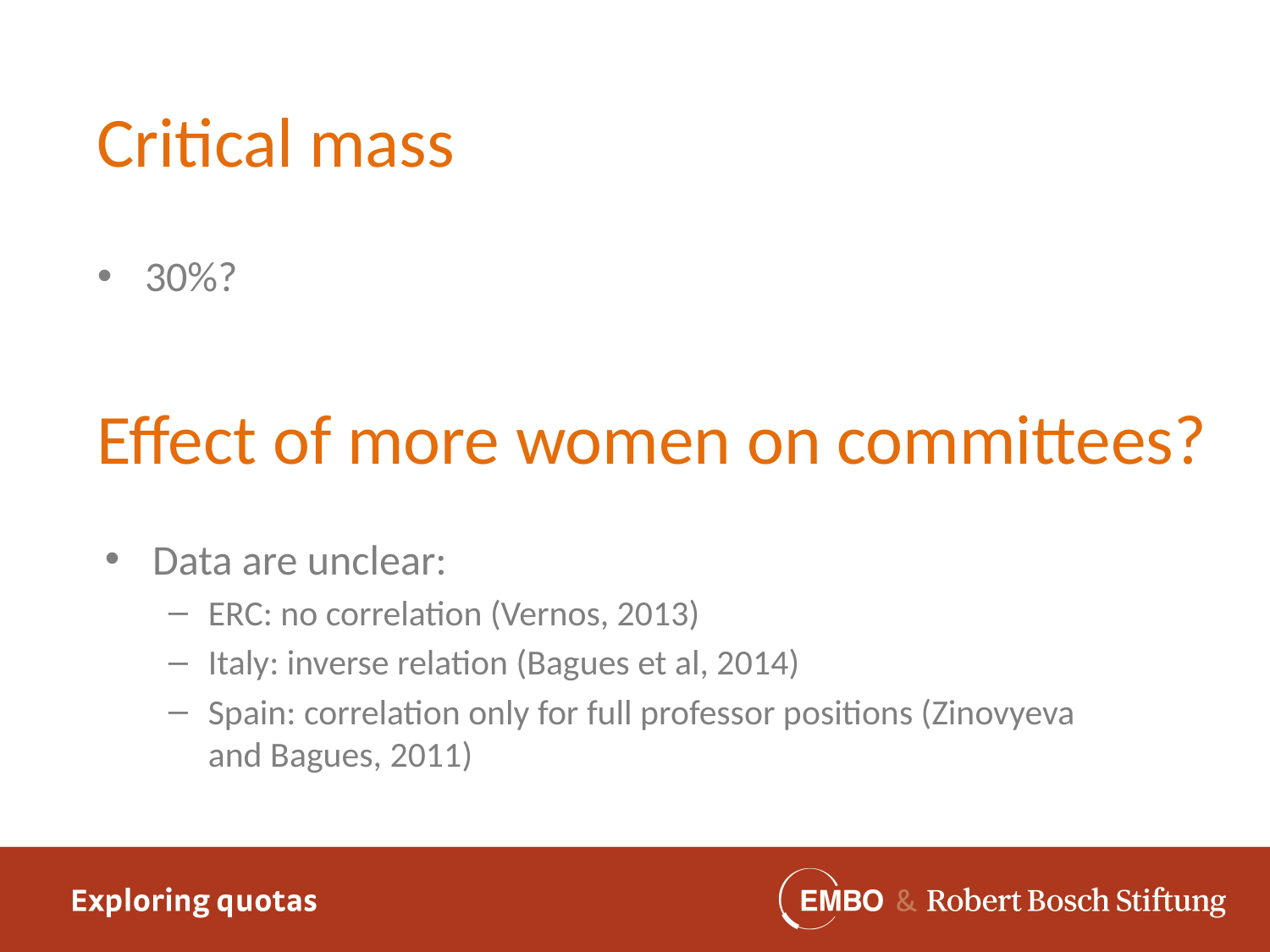

Critical mass
30%?

Effect of more women on committees?
Data are unclear:
ERC: no correlation (Vernos, 2013)
Italy: inverse relation (Bagues et al, 2014)
Spain: correlation only for full professor positions (Zinovyeva and Bagues, 2011)